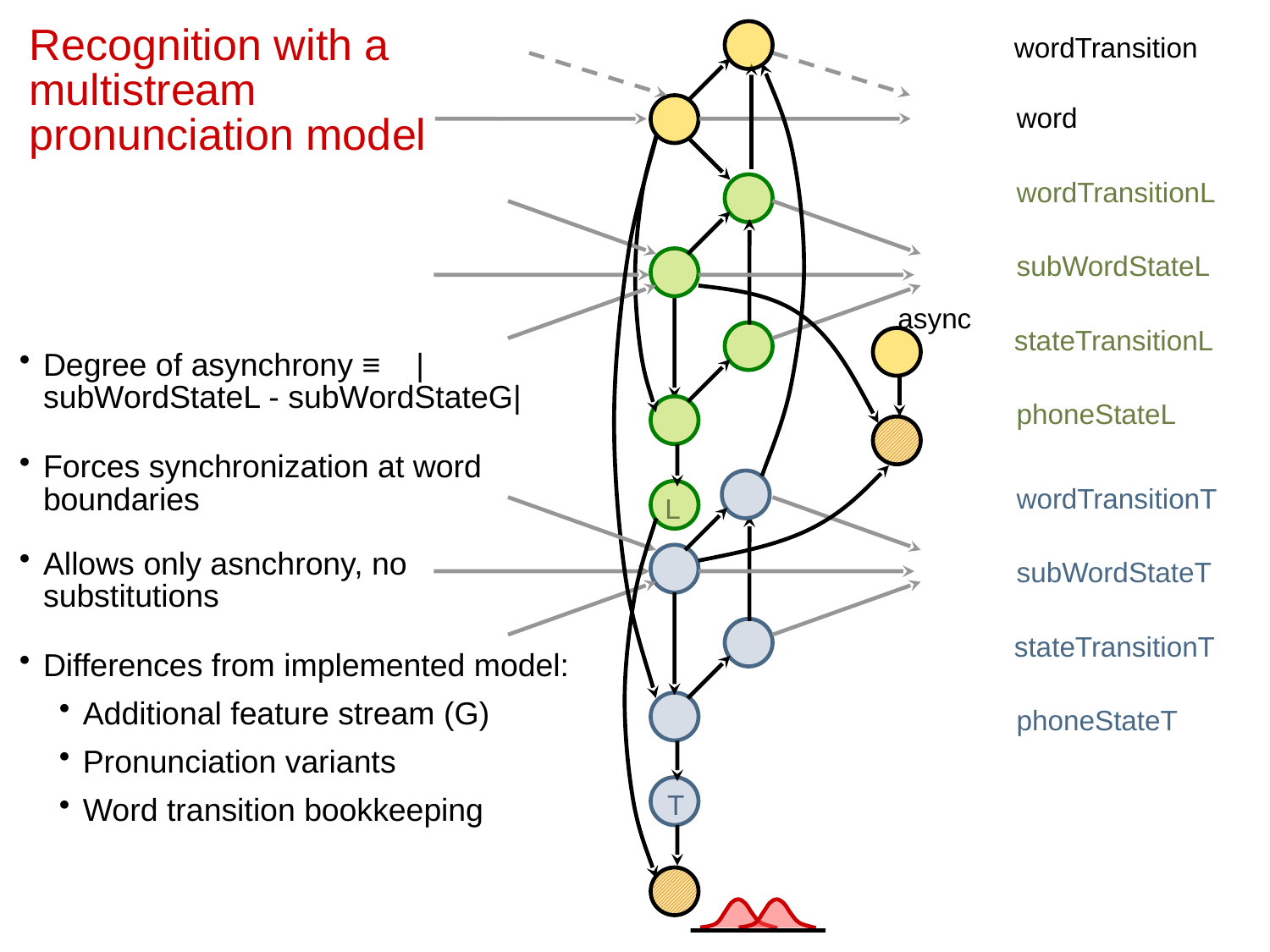

# Recognition with a multistream pronunciation model

wordTransition

word

wordTransitionL

subWordStateL

stateTransitionL

phoneStateL

wordTransitionT
subWordStateT
stateTransitionT
phoneStateT

async

Degree of asynchrony ≡    |subWordStateL - subWordStateG|

Forces synchronization at word boundaries

Allows only asnchrony, no substitutions

Differences from implemented model:
Additional feature stream (G)
Pronunciation variants
Word transition bookkeeping

L

T